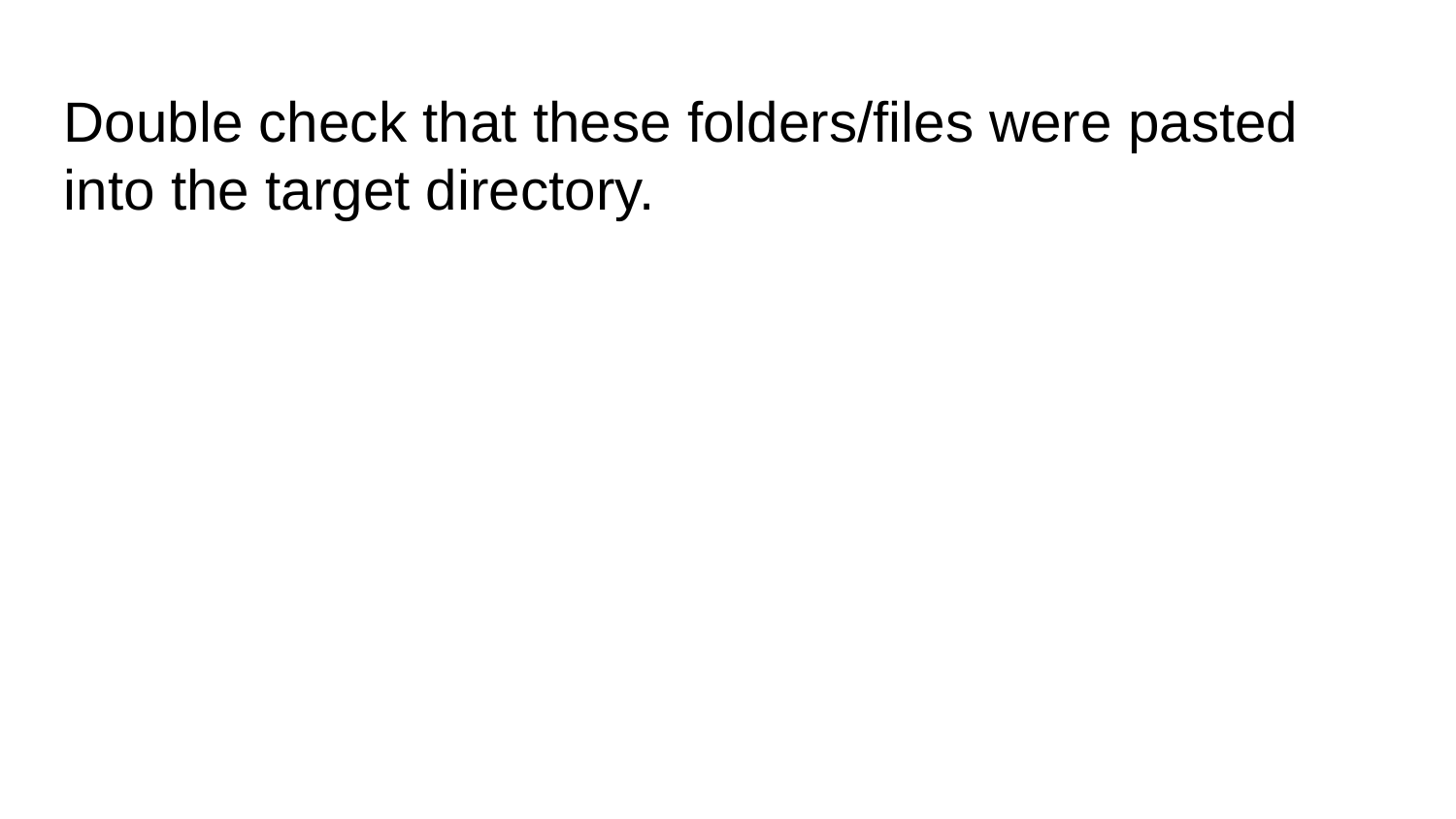

Double check that these folders/files were pasted into the target directory.